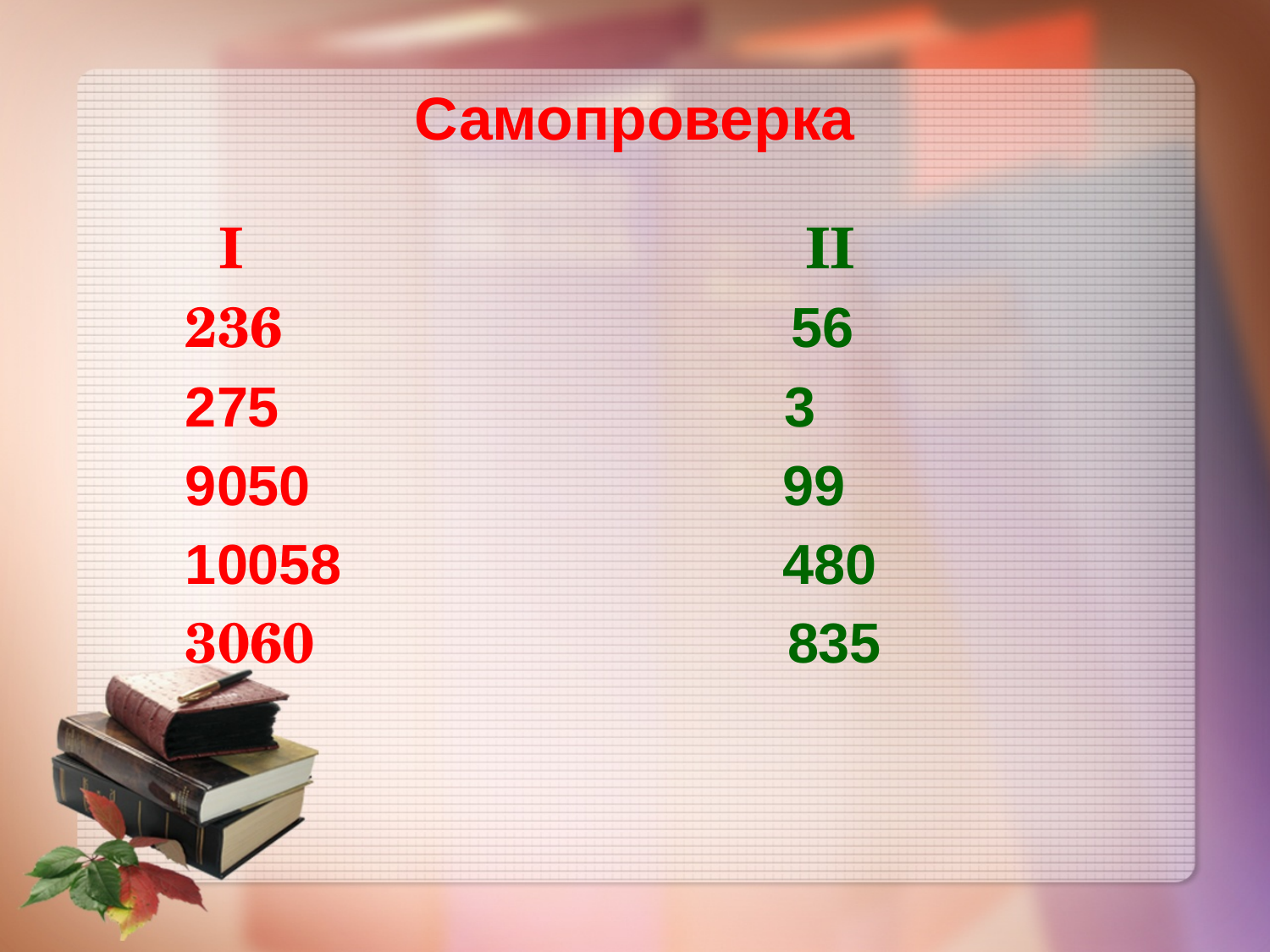

# Самопроверка

           I                                   II
         236                                56
         275                                3
         9050                              99
         10058                            480
         3060                              835